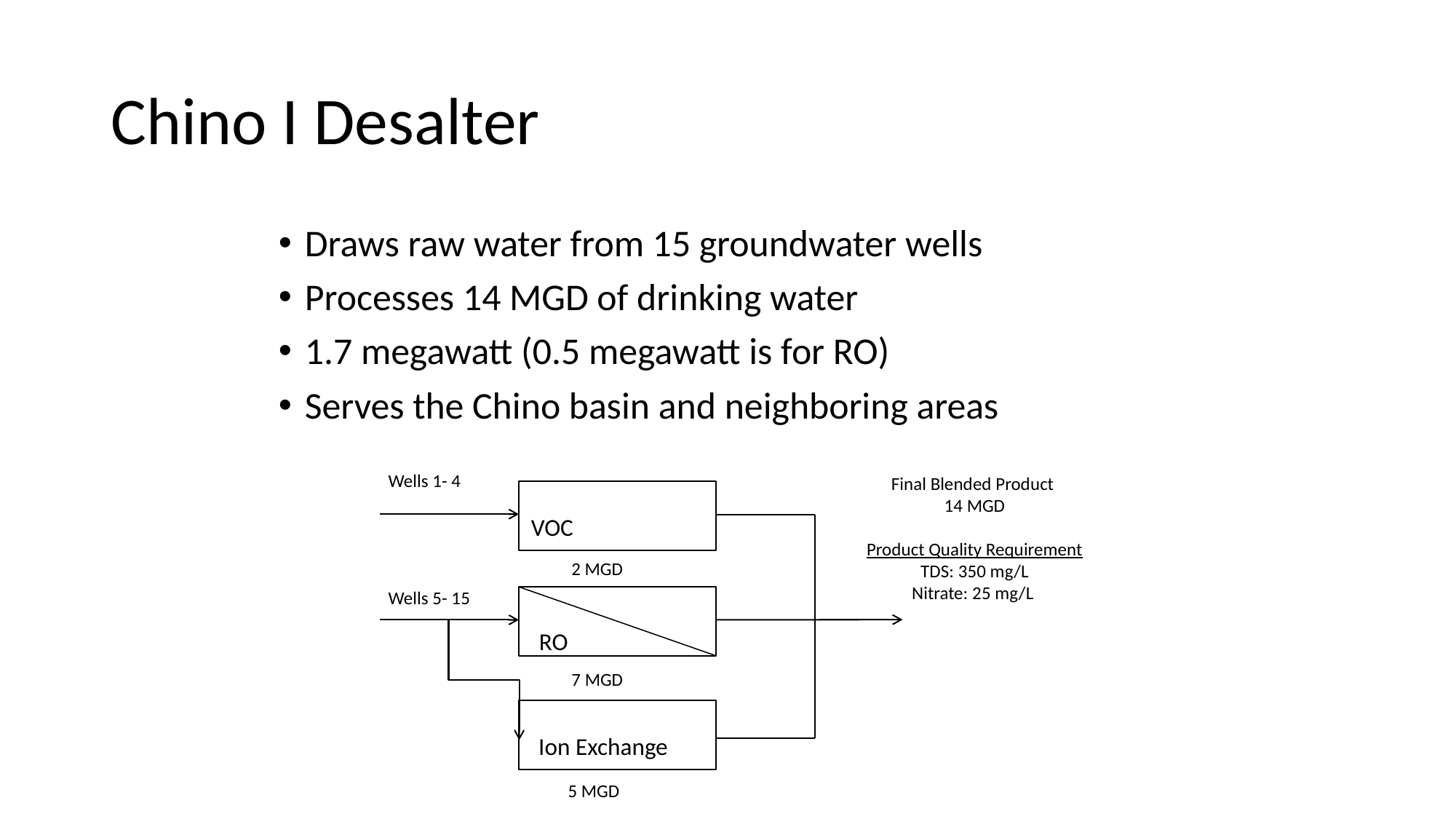

# Chino I Desalter
Draws raw water from 15 groundwater wells
Processes 14 MGD of drinking water
1.7 megawatt (0.5 megawatt is for RO)
Serves the Chino basin and neighboring areas

Wells 1- 4
Final Blended Product
14 MGD

Product Quality Requirement
TDS: 350 mg/L
Nitrate: 25 mg/L
Wells 5- 15

Ion Exchange
2 MGD
7 MGD
5 MGD
VOC
RO